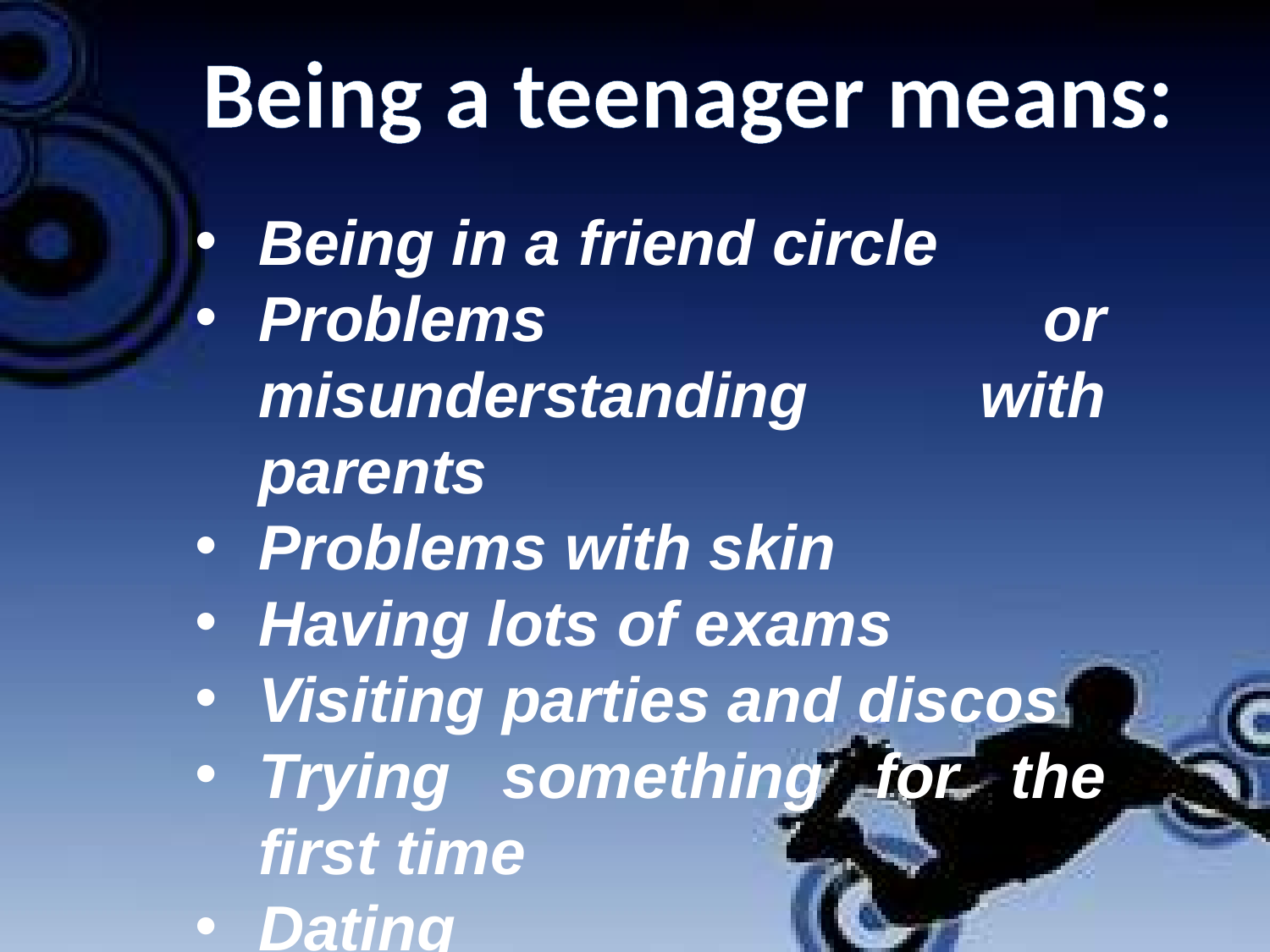

Being a teenager means:
Being in a friend circle
Problems or misunderstanding with parents
Problems with skin
Having lots of exams
Visiting parties and discos
Trying something for the first time
Dating
Lack of understanding from people who surround you